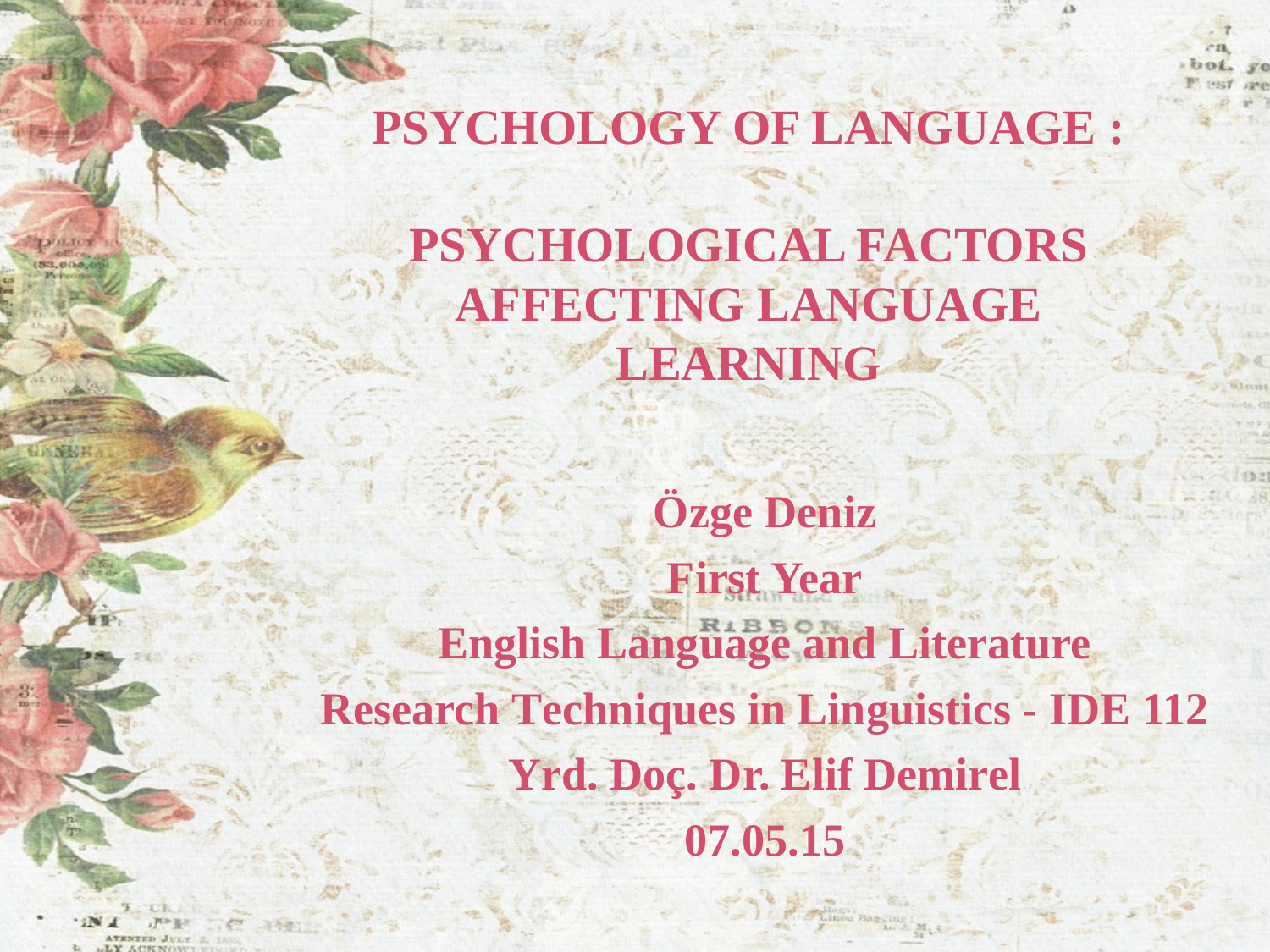

# PSYCHOLOGY OF LANGUAGE : PSYCHOLOGICAL FACTORS AFFECTING LANGUAGE LEARNING
Özge Deniz
First Year
English Language and Literature
Research Techniques in Linguistics - IDE 112
Yrd. Doç. Dr. Elif Demirel
07.05.15